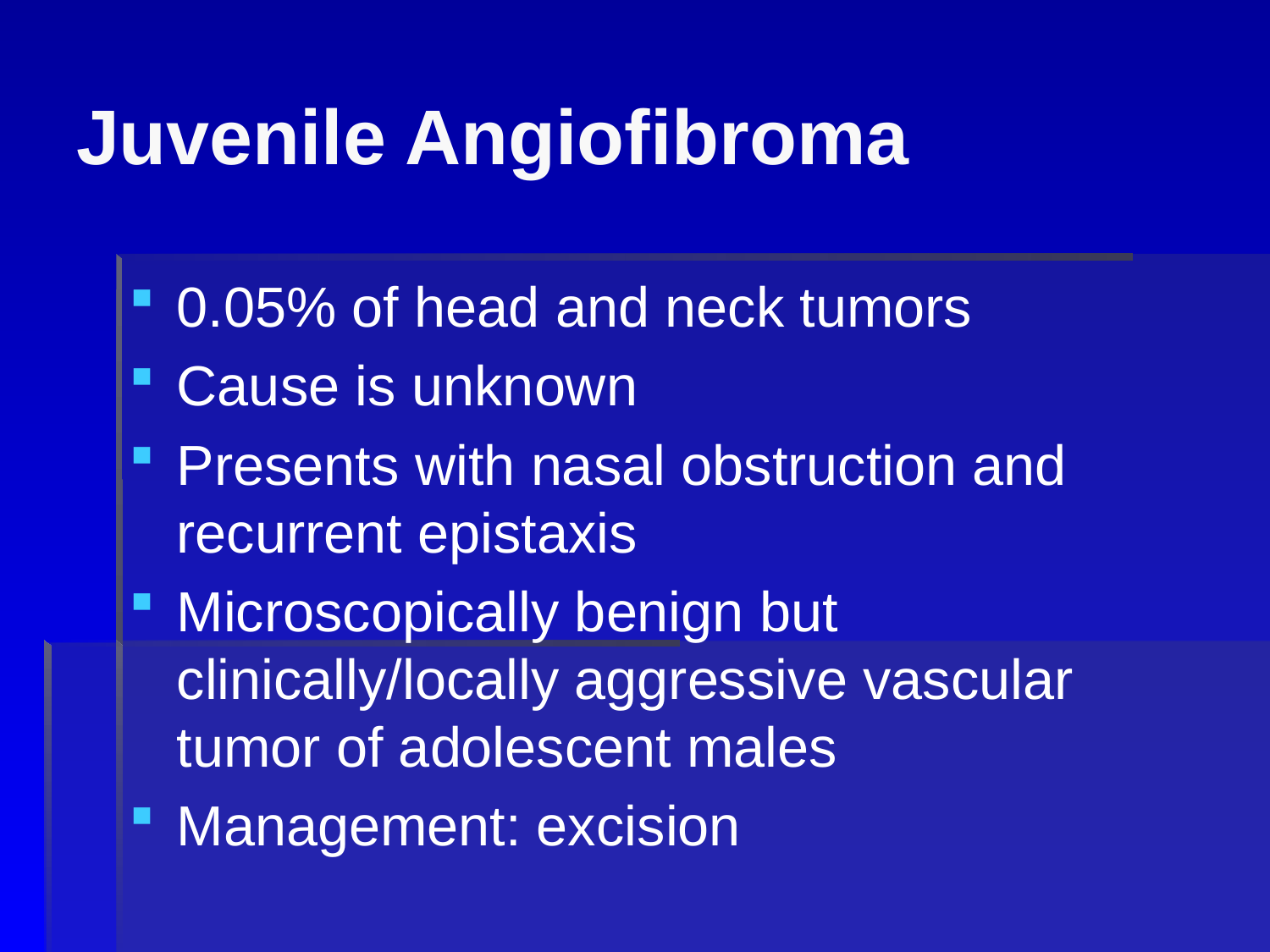

# Juvenile Angiofibroma
0.05% of head and neck tumors
Cause is unknown
Presents with nasal obstruction and recurrent epistaxis
Microscopically benign but clinically/locally aggressive vascular tumor of adolescent males
Management: excision